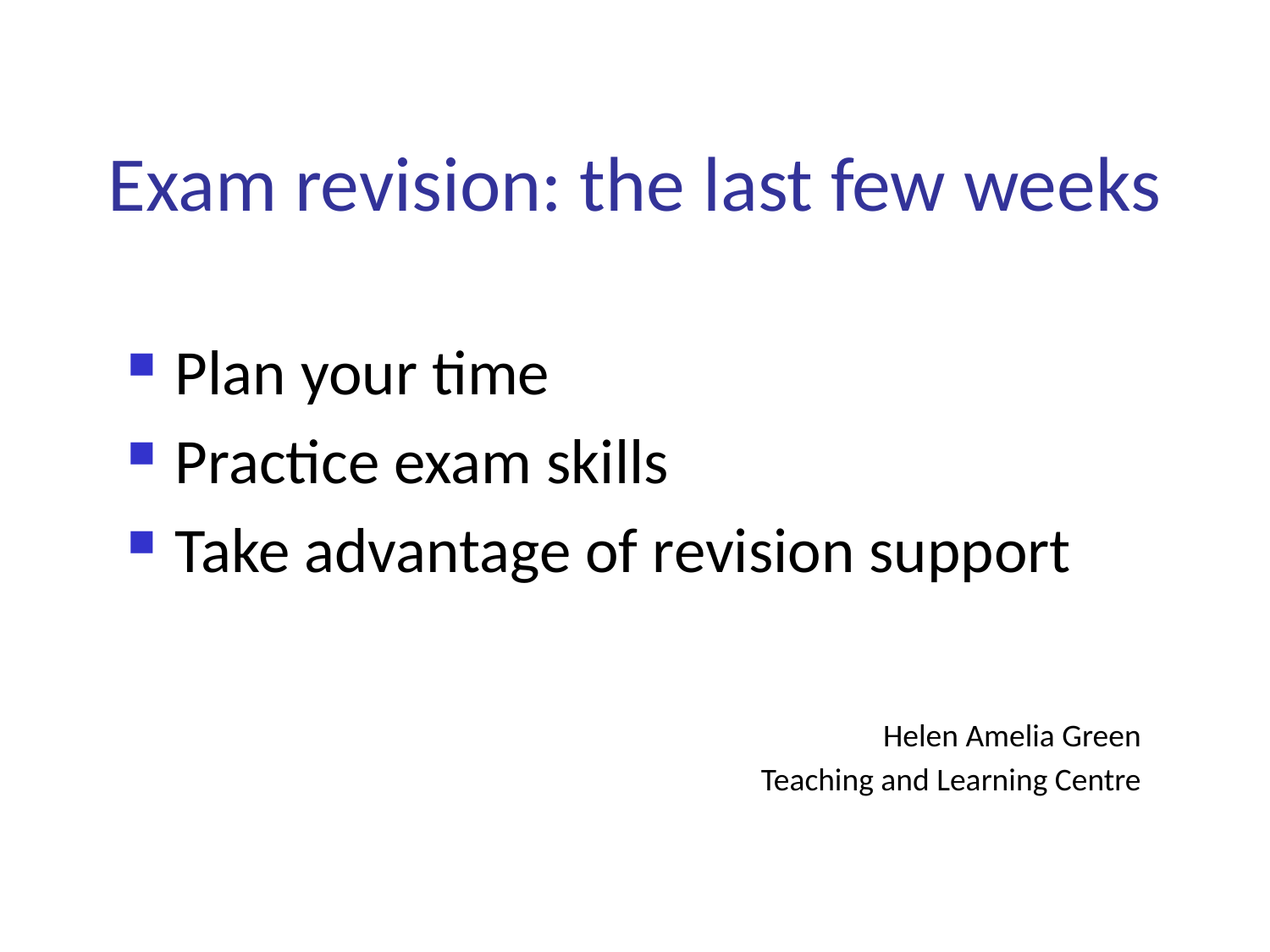

Exam revision: the last few weeks

Plan your time
Practice exam skills
Take advantage of revision support
Helen Amelia Green
Teaching and Learning Centre